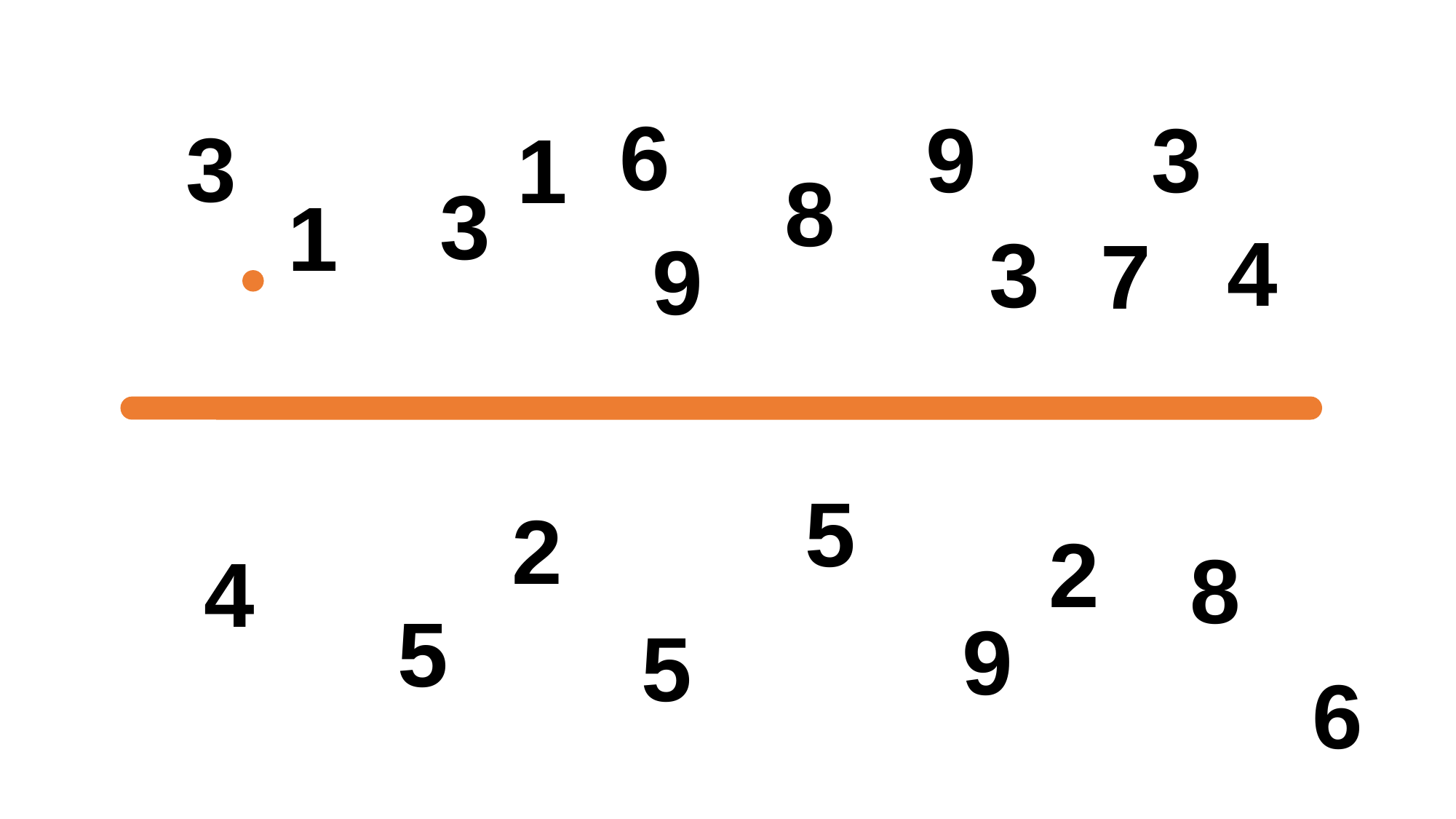

6
3
9
3
1
8
3
1
4
3
7
9

5
2
2
8
4
5
9
5
6